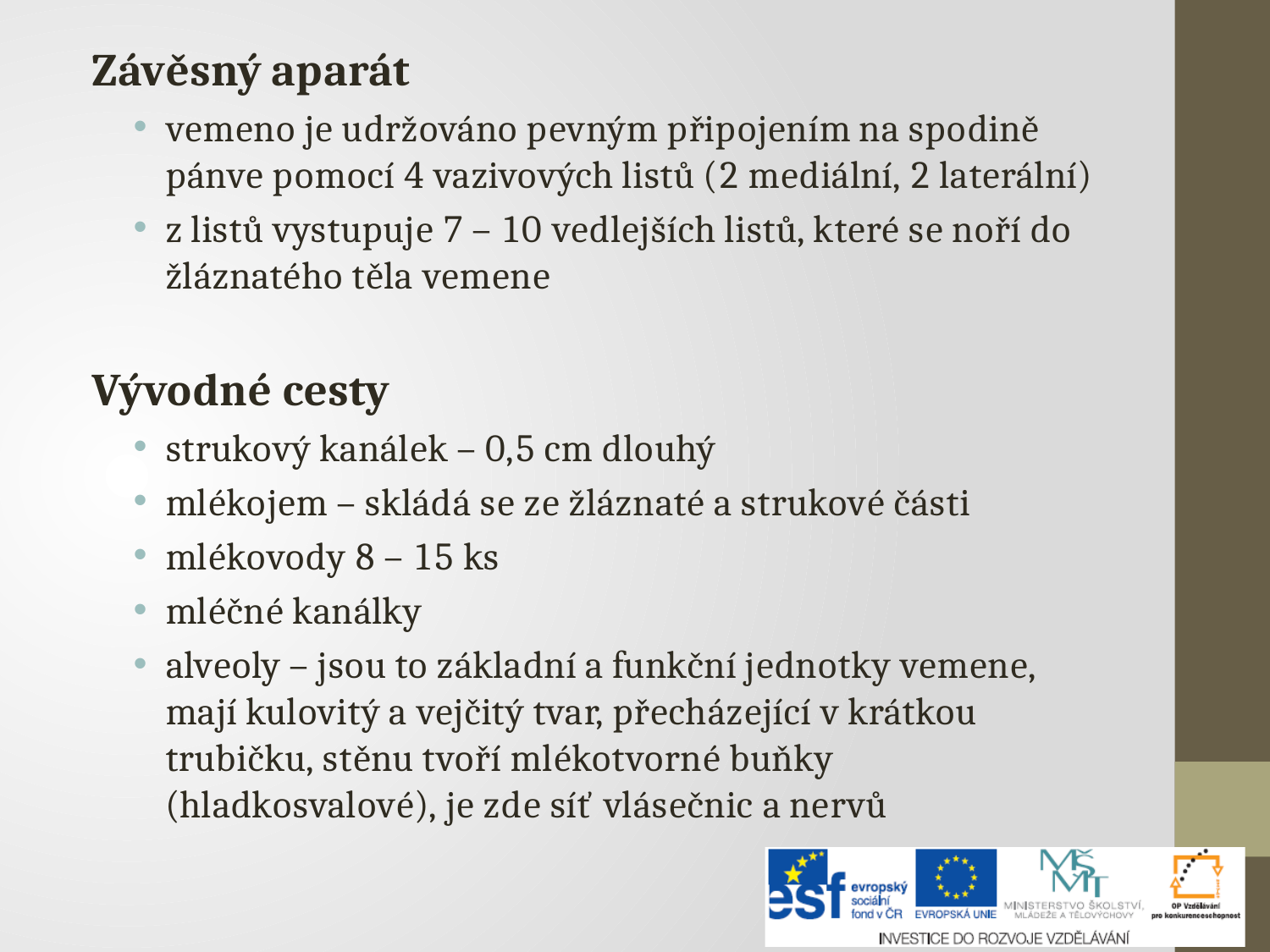

Závěsný aparát
vemeno je udržováno pevným připojením na spodině pánve pomocí 4 vazivových listů (2 mediální, 2 laterální)
z listů vystupuje 7 – 10 vedlejších listů, které se noří do žláznatého těla vemene

Vývodné cesty
strukový kanálek – 0,5 cm dlouhý
mlékojem – skládá se ze žláznaté a strukové části
mlékovody 8 – 15 ks
mléčné kanálky
alveoly – jsou to základní a funkční jednotky vemene, mají kulovitý a vejčitý tvar, přecházející v krátkou trubičku, stěnu tvoří mlékotvorné buňky (hladkosvalové), je zde síť vlásečnic a nervů